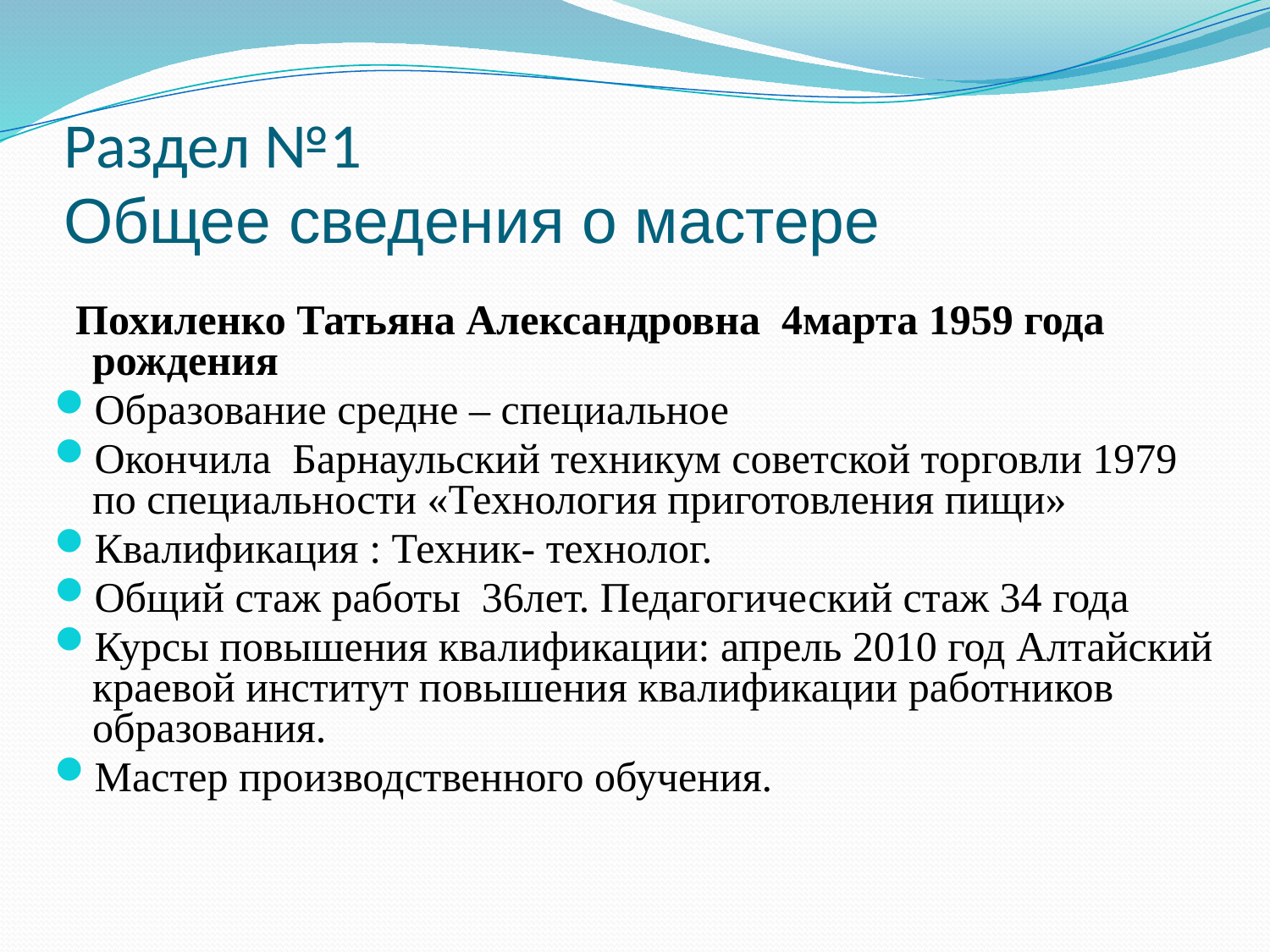

# Раздел №1 Общее сведения о мастере
  Похиленко Татьяна Александровна  4марта 1959 года рождения
Образование средне – специальное
Окончила  Барнаульский техникум советской торговли 1979 по специальности «Технология приготовления пищи»
Квалификация : Техник- технолог.
Общий стаж работы  36лет. Педагогический стаж 34 года
Курсы повышения квалификации: апрель 2010 год Алтайский краевой институт повышения квалификации работников образования.
Мастер производственного обучения.